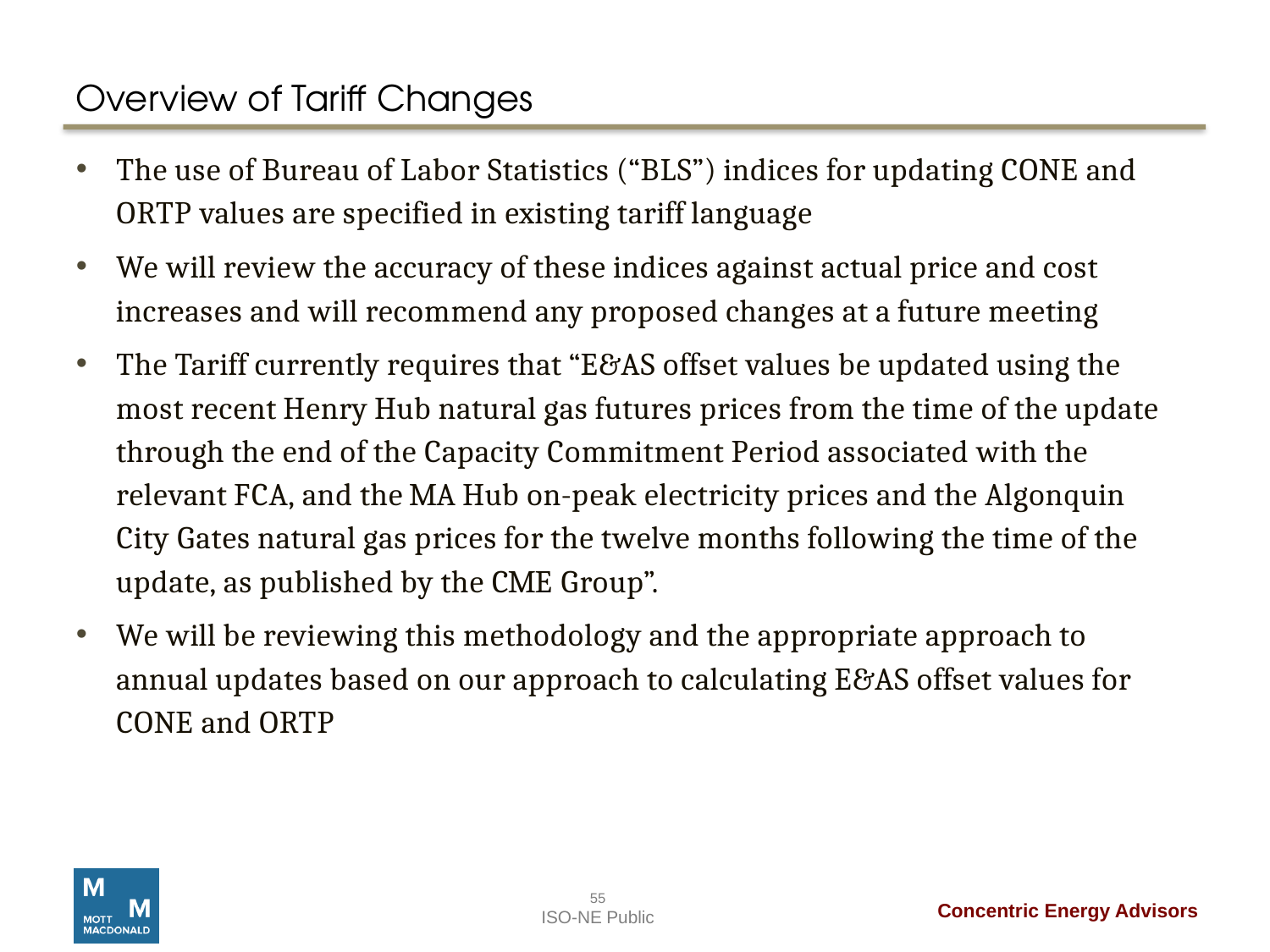

# Overview of Tariff Changes
The use of Bureau of Labor Statistics (“BLS”) indices for updating CONE and ORTP values are specified in existing tariff language
We will review the accuracy of these indices against actual price and cost increases and will recommend any proposed changes at a future meeting
The Tariff currently requires that “E&AS offset values be updated using the most recent Henry Hub natural gas futures prices from the time of the update through the end of the Capacity Commitment Period associated with the relevant FCA, and the MA Hub on-peak electricity prices and the Algonquin City Gates natural gas prices for the twelve months following the time of the update, as published by the CME Group”.
We will be reviewing this methodology and the appropriate approach to annual updates based on our approach to calculating E&AS offset values for CONE and ORTP